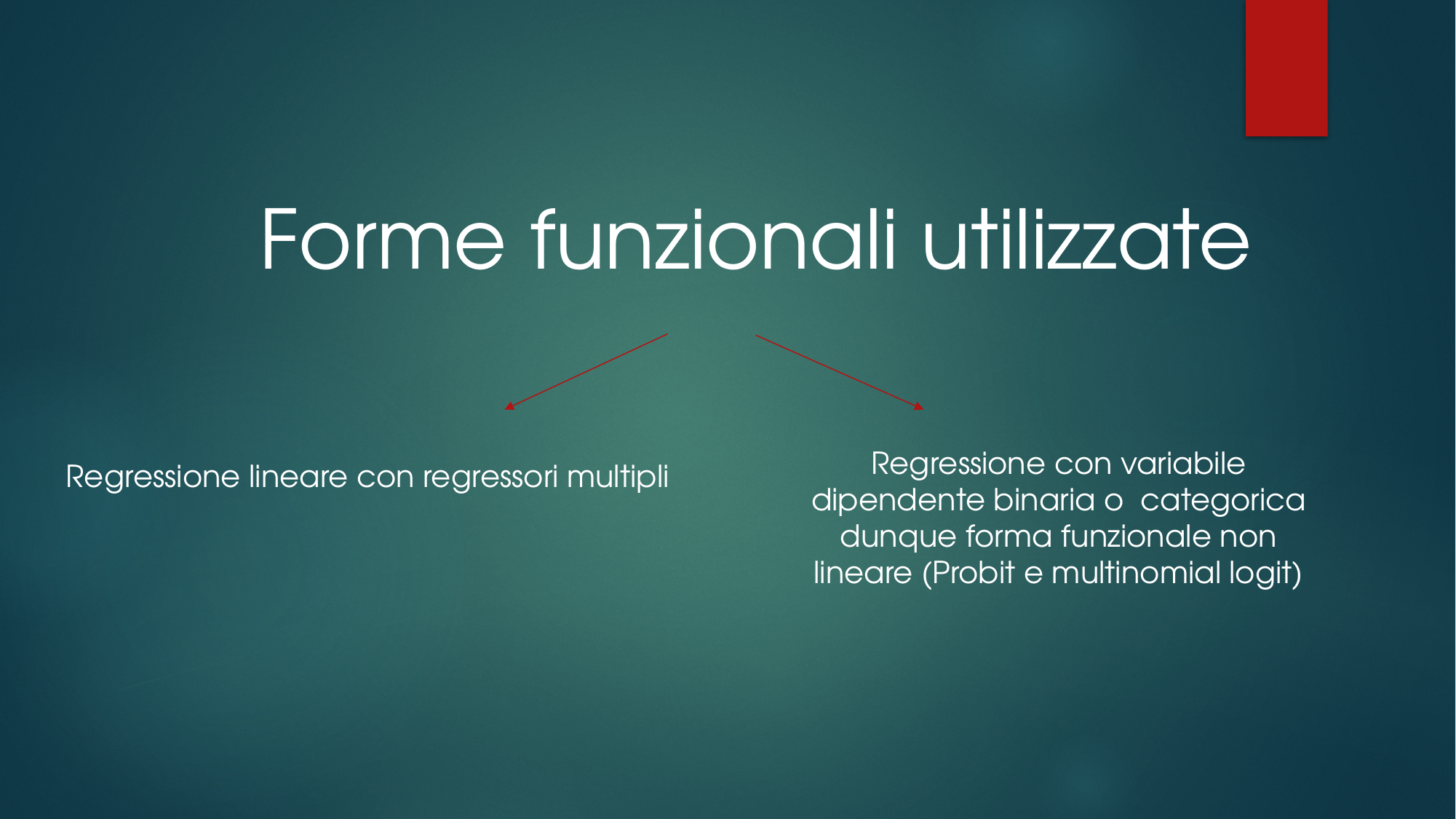

Forme funzionali utilizzate
Regressione con variabile dipendente binaria o  categorica dunque forma funzionale non lineare (Probit e multinomial logit)
Regressione lineare con regressori multipli